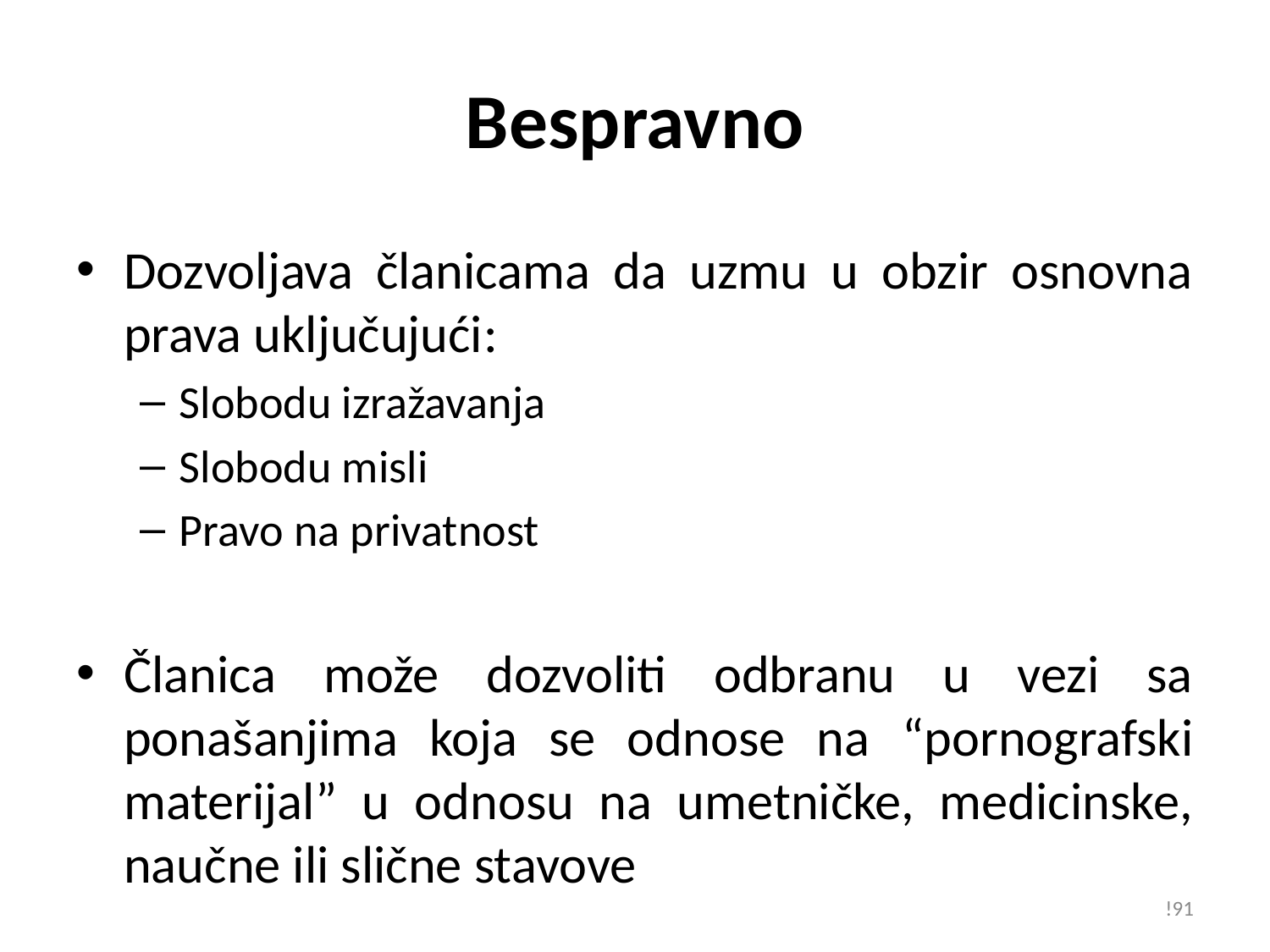

# Bespravno
Dozvoljava članicama da uzmu u obzir osnovna prava uključujući:
Slobodu izražavanja
Slobodu misli
Pravo na privatnost

Članica može dozvoliti odbranu u vezi sa ponašanjima koja se odnose na “pornografski materijal” u odnosu na umetničke, medicinske, naučne ili slične stavove

!91